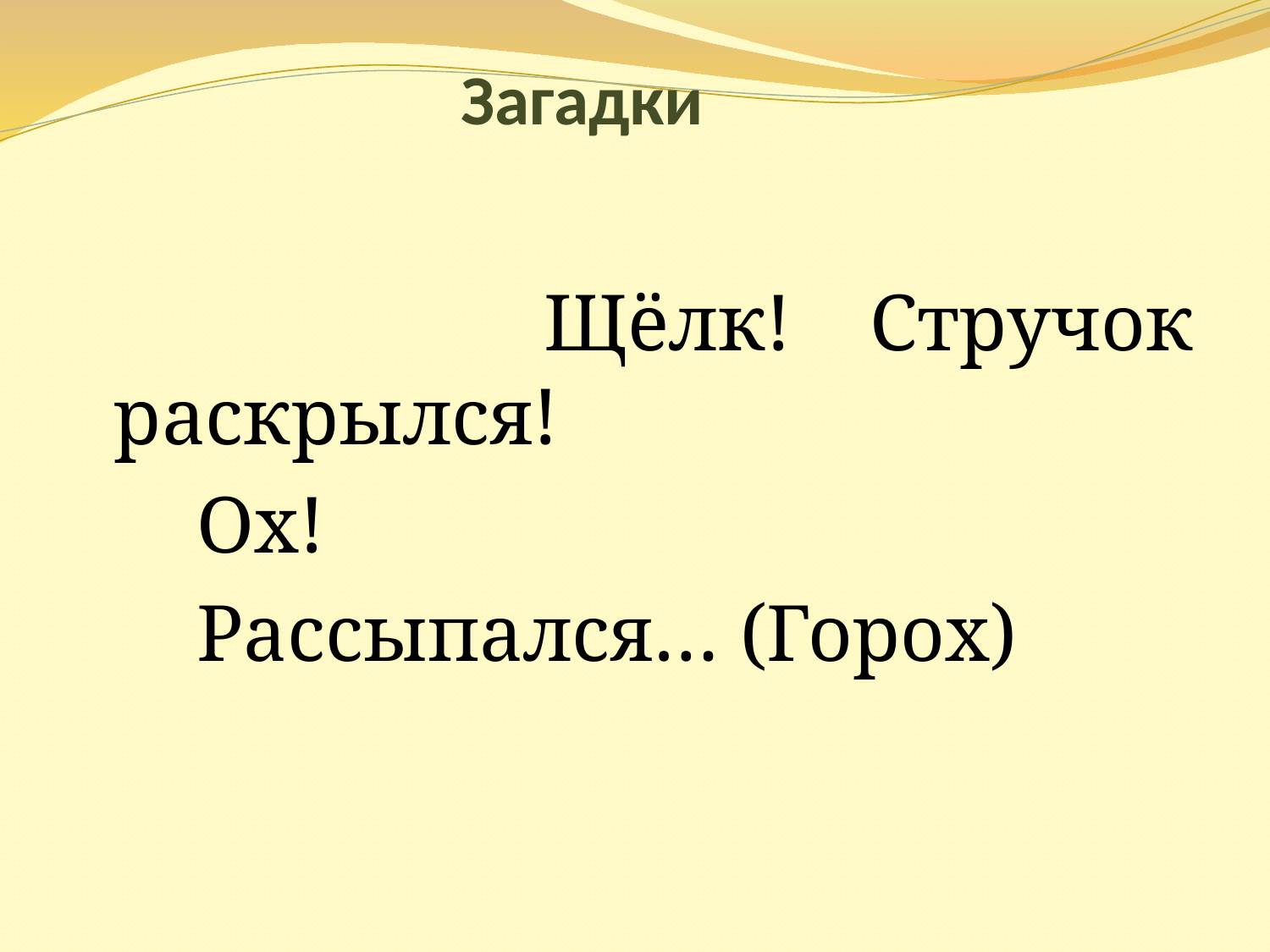

# Загадки

      Щёлк! Стручок раскрылся!
      Ох!
      Рассыпался… (Горох)